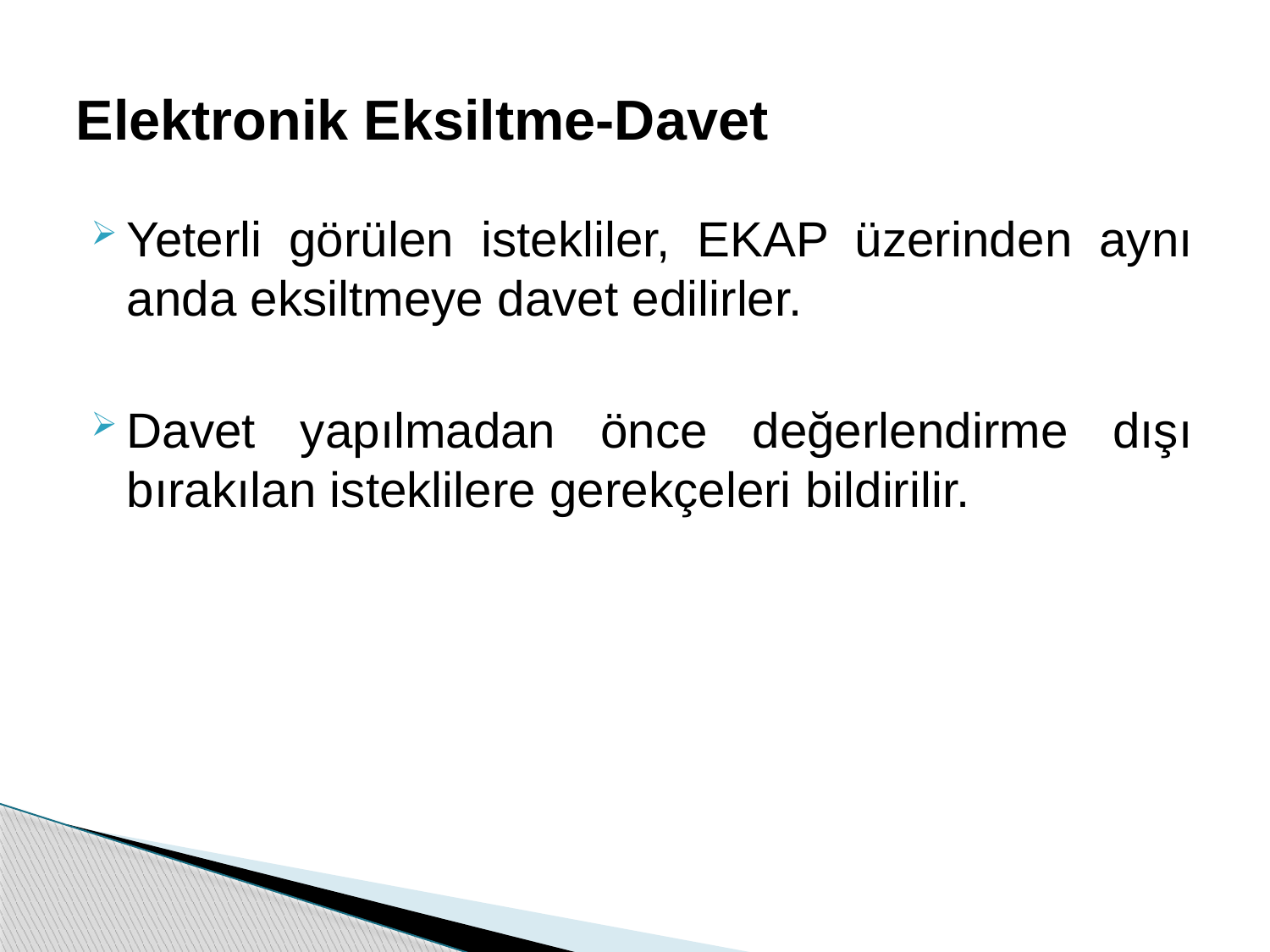

# Elektronik Eksiltme-Davet
Yeterli görülen istekliler, EKAP üzerinden aynı anda eksiltmeye davet edilirler.

Davet yapılmadan önce değerlendirme dışı bırakılan isteklilere gerekçeleri bildirilir.